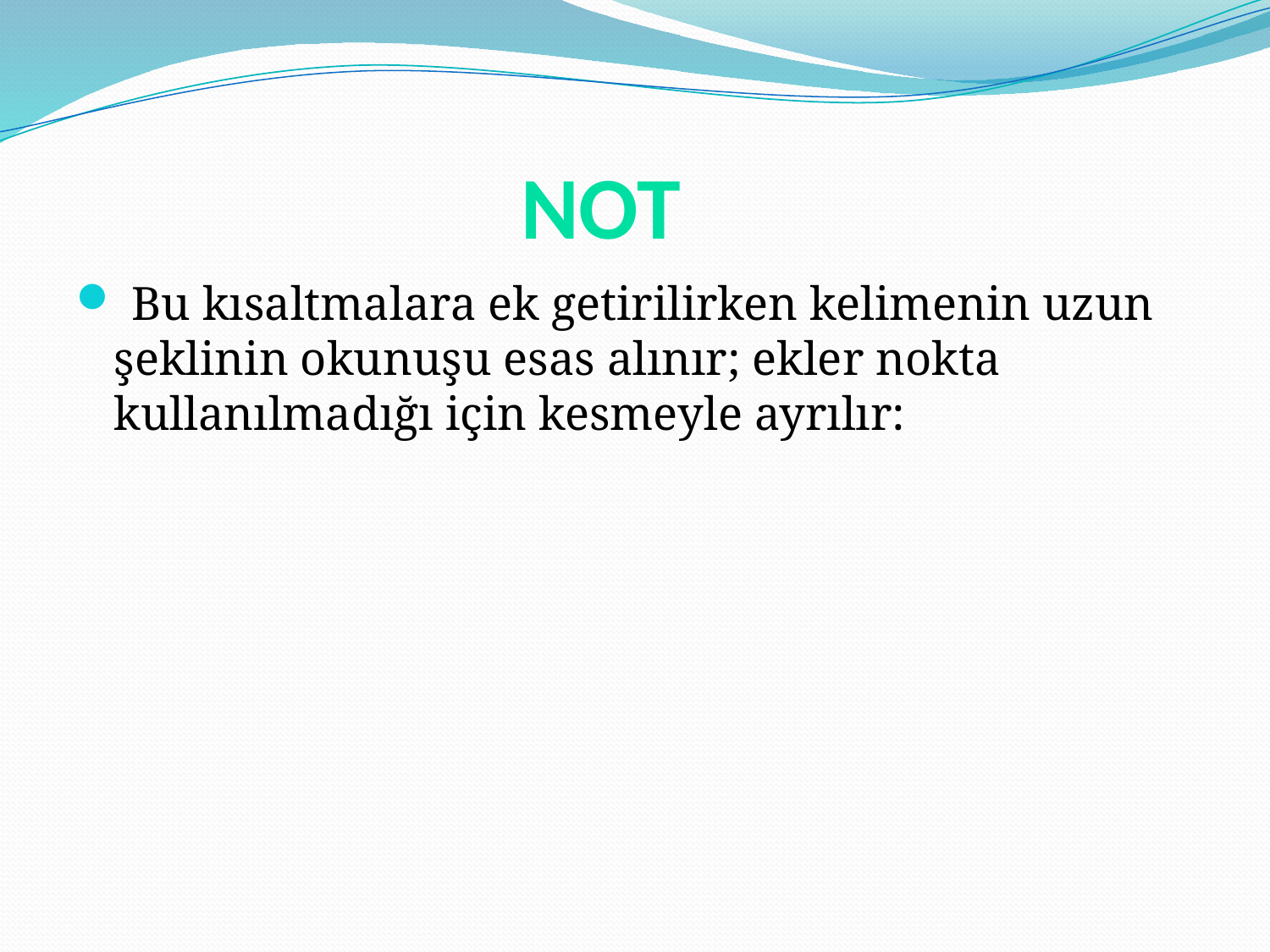

# NOT
 Bu kısaltmalara ek getirilirken kelimenin uzun şeklinin okunuşu esas alınır; ekler nokta kullanılmadığı için kesmeyle ayrılır: